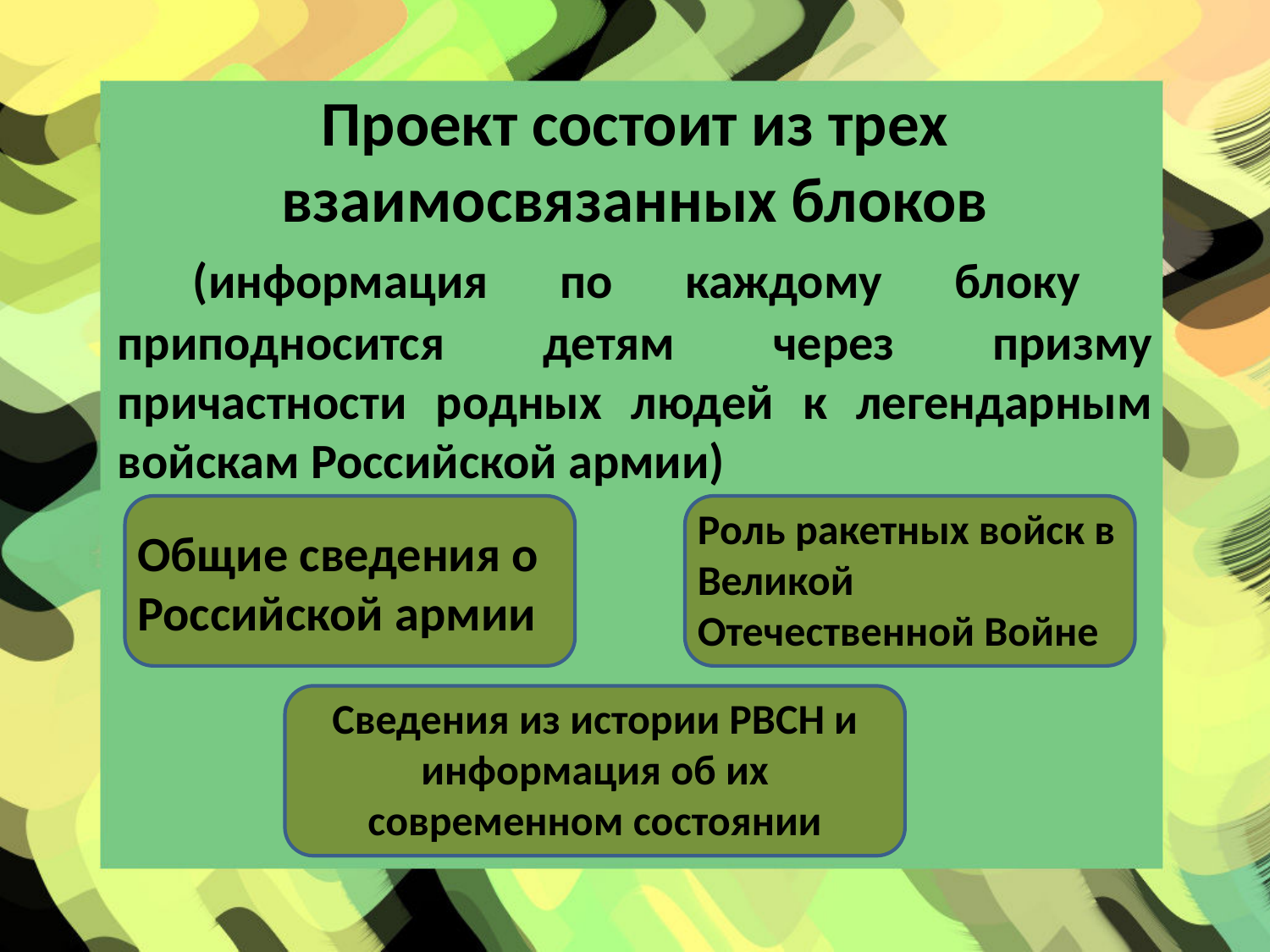

Проект состоит из трех взаимосвязанных блоков
 (информация по каждому блоку  приподносится детям через призму причастности родных людей к легендарным войскам Российской армии)

Роль ракетных войск в Великой Отечественной Войне
Общие сведения о Российской армии

Сведения из истории РВСН и информация об их современном состоянии